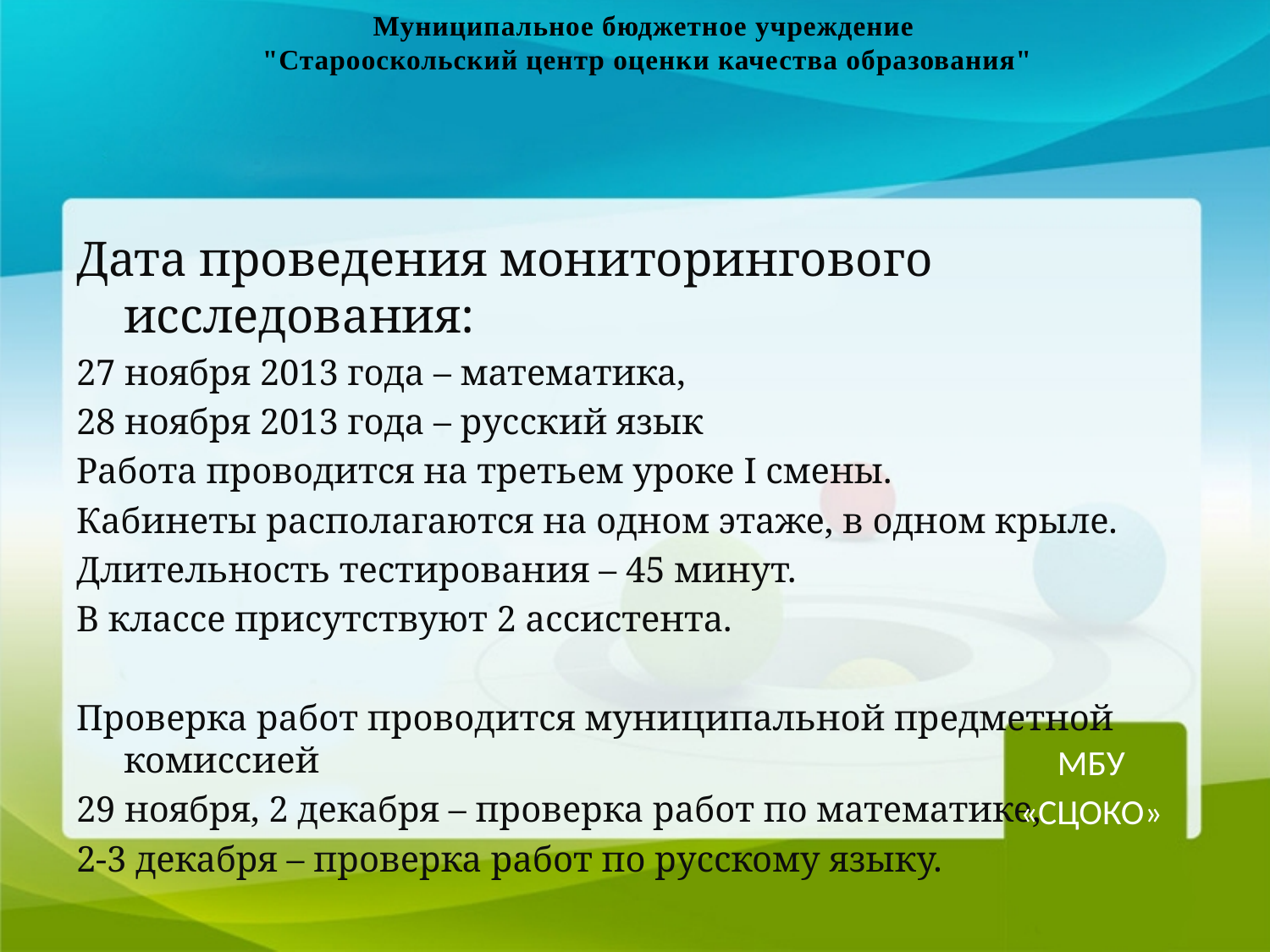

Муниципальное бюджетное учреждение
"Старооскольский центр оценки качества образования"
Дата проведения мониторингового исследования:
27 ноября 2013 года – математика,
28 ноября 2013 года – русский язык
Работа проводится на третьем уроке I смены.
Кабинеты располагаются на одном этаже, в одном крыле.
Длительность тестирования – 45 минут.
В классе присутствуют 2 ассистента.

Проверка работ проводится муниципальной предметной комиссией
29 ноября, 2 декабря – проверка работ по математике,
2-3 декабря – проверка работ по русскому языку.

МБУ
«СЦОКО»